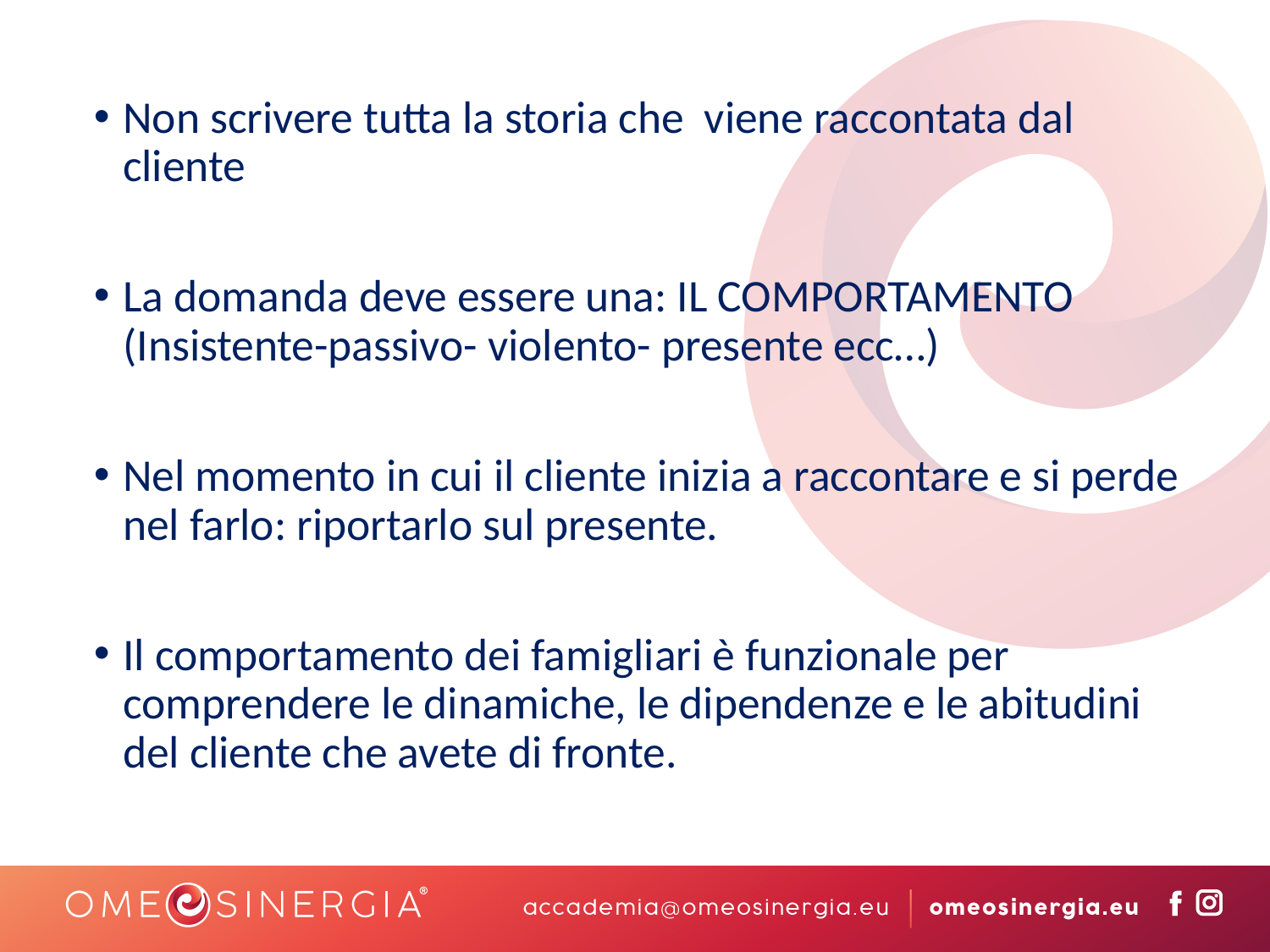

Non scrivere tutta la storia che  viene raccontata dal cliente

La domanda deve essere una: IL COMPORTAMENTO (Insistente-passivo- violento- presente ecc…)

Nel momento in cui il cliente inizia a raccontare e si perde nel farlo: riportarlo sul presente.

Il comportamento dei famigliari è funzionale per comprendere le dinamiche, le dipendenze e le abitudini del cliente che avete di fronte.